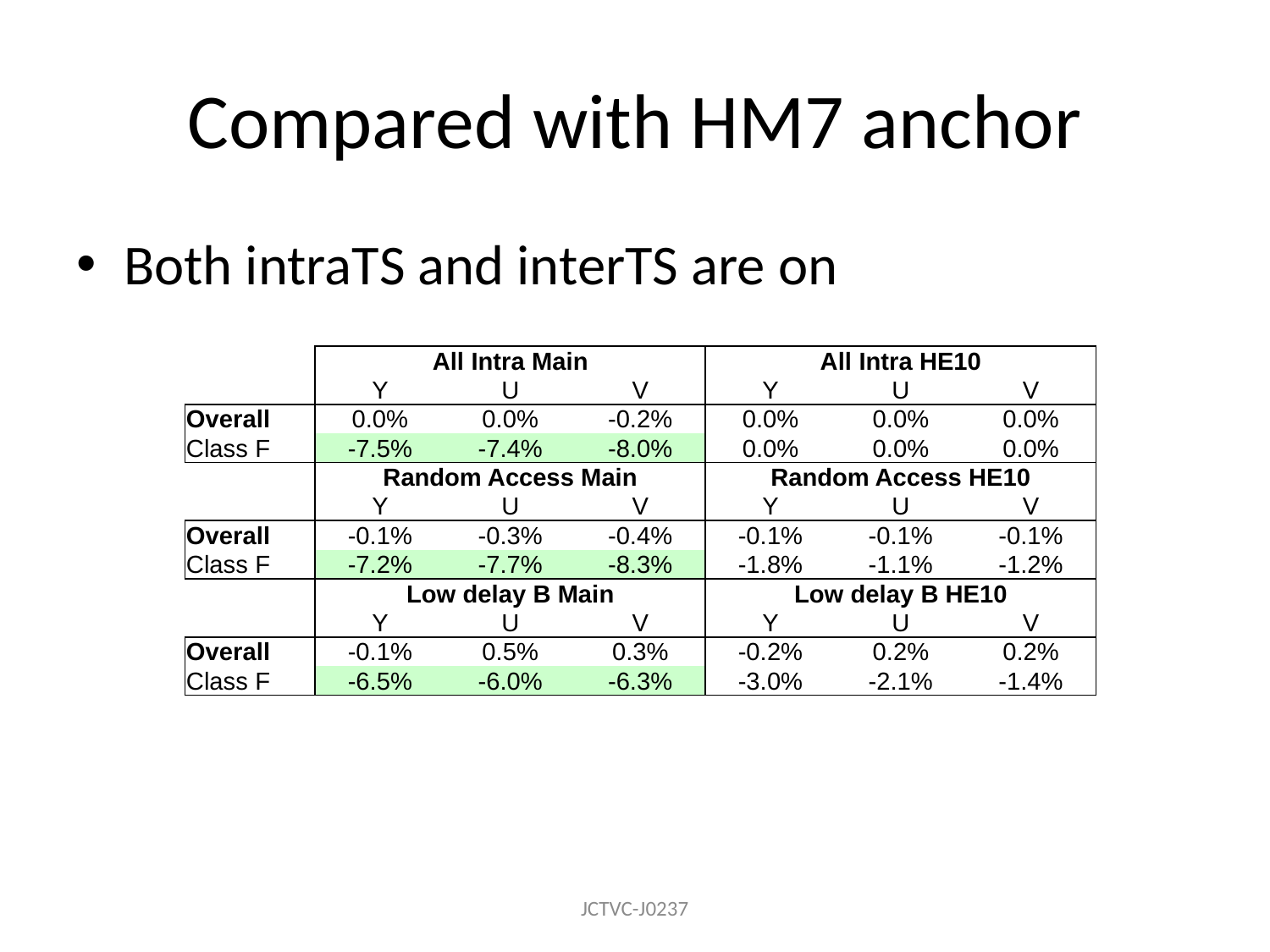

# Compared with HM7 anchor
Both intraTS and interTS are on
|  | All Intra Main |  |  | All Intra HE10 |  |  |
| --- | --- | --- | --- | --- | --- | --- |
|  | Y | U | V | Y | U | V |
| Overall | 0.0% | 0.0% | -0.2% | 0.0% | 0.0% | 0.0% |
| Class F | -7.5% | -7.4% | -8.0% | 0.0% | 0.0% | 0.0% |
|  | Random Access Main |  |  | Random Access HE10 |  |  |
|  | Y | U | V | Y | U | V |
| Overall | -0.1% | -0.3% | -0.4% | -0.1% | -0.1% | -0.1% |
| Class F | -7.2% | -7.7% | -8.3% | -1.8% | -1.1% | -1.2% |
|  | Low delay B Main |  |  | Low delay B HE10 |  |  |
|  | Y | U | V | Y | U | V |
| Overall | -0.1% | 0.5% | 0.3% | -0.2% | 0.2% | 0.2% |
| Class F | -6.5% | -6.0% | -6.3% | -3.0% | -2.1% | -1.4% |
JCTVC-J0237